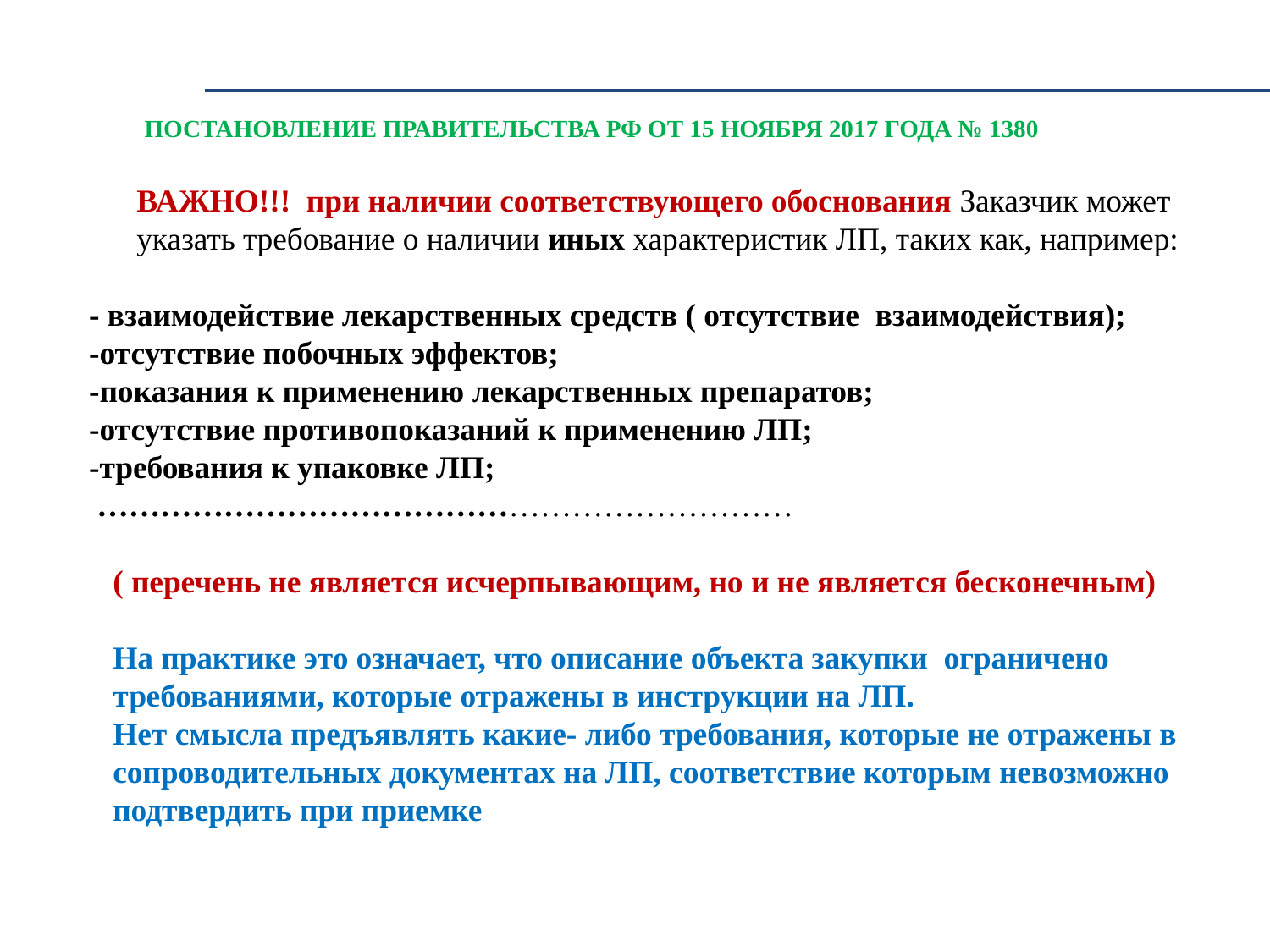

ПОСТАНОВЛЕНИЕ ПРАВИТЕЛЬСТВА РФ ОТ 15 НОЯБРЯ 2017 ГОДА № 1380

               ВАЖНО!!!  при наличии соответствующего обоснования Заказчик может
               указать требование о наличии иных характеристик ЛП, таких как, например:

         - взаимодействие лекарственных средств ( отсутствие  взаимодействия);
         -отсутствие побочных эффектов;
         -показания к применению лекарственных препаратов;
         -отсутствие противопоказаний к применению ЛП;
         -требования к упаковке ЛП;
          …………………………………………………………

            ( перечень не является исчерпывающим, но и не является бесконечным)

            На практике это означает, что описание объекта закупки  ограничено
            требованиями, которые отражены в инструкции на ЛП.
            Нет смысла предъявлять какие- либо требования, которые не отражены в
            сопроводительных документах на ЛП, соответствие которым невозможно
            подтвердить при приемке